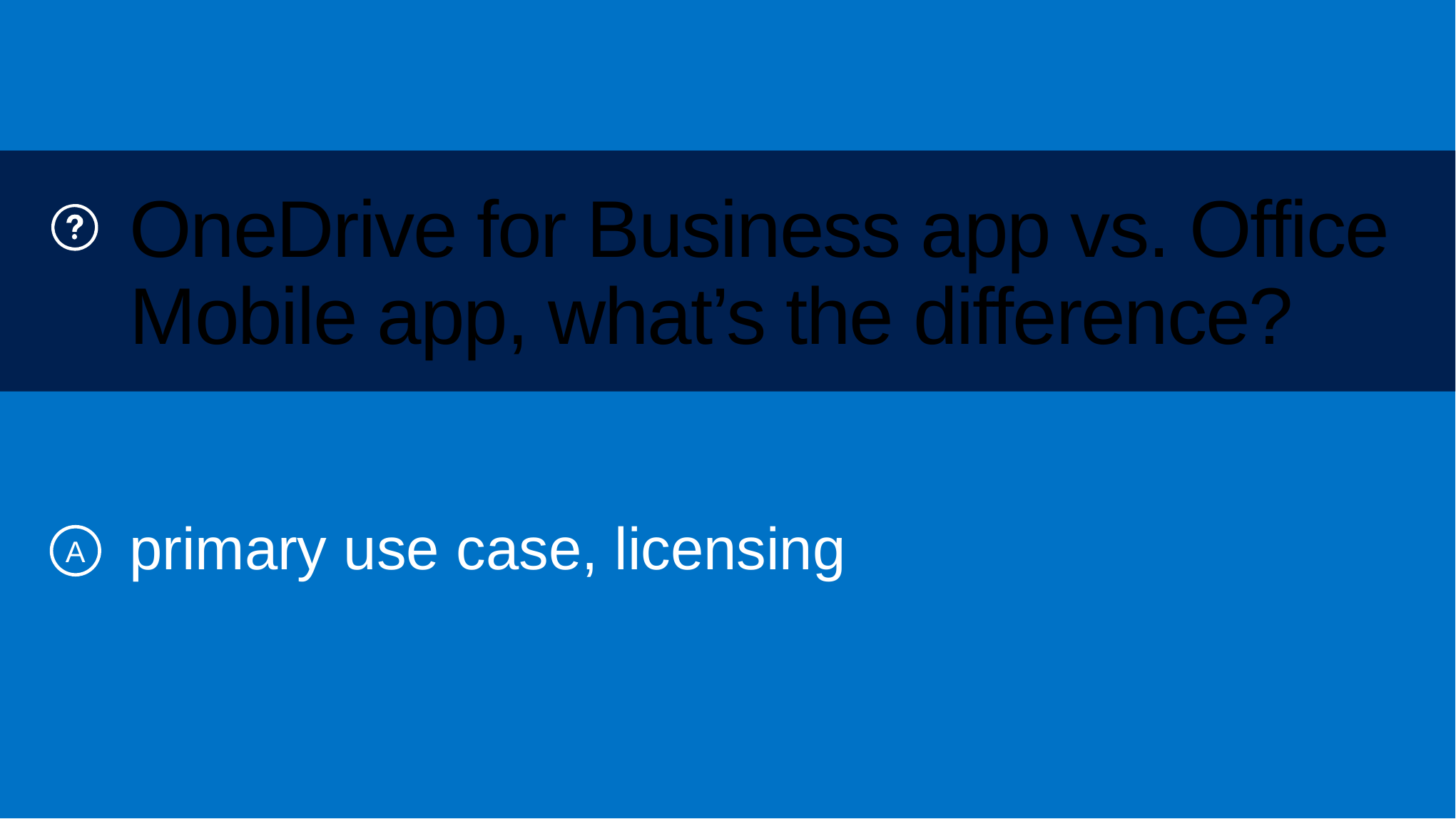

# OneDrive for Business app vs. Office Mobile app, what’s the difference?

primary use case, licensing
A